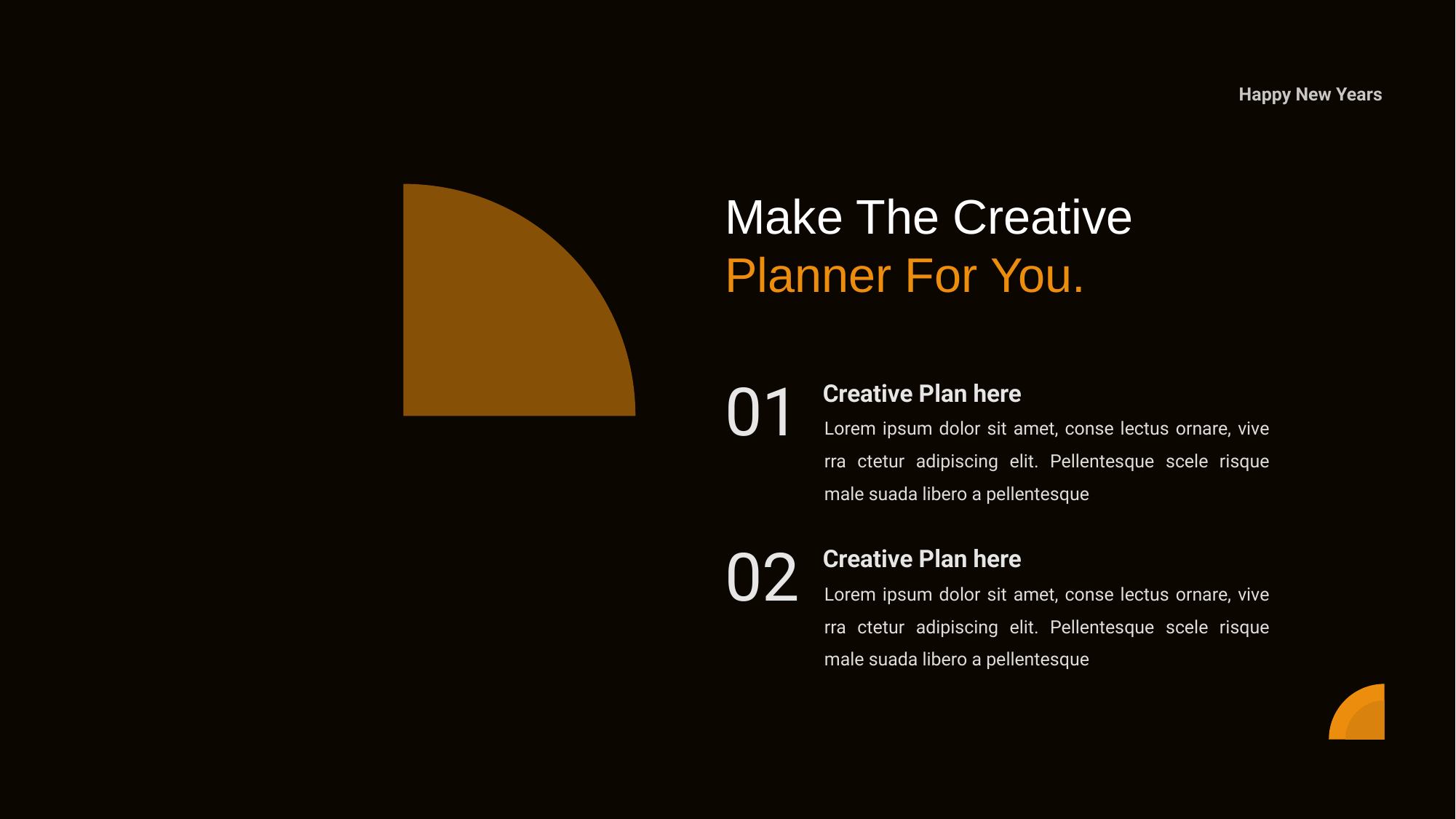

Happy New Years

Make The Creative Planner For You.

01
Creative Plan here
Lorem ipsum dolor sit amet, conse lectus ornare, vive rra ctetur adipiscing elit. Pellentesque scele risque male suada libero a pellentesque
02
Creative Plan here
Lorem ipsum dolor sit amet, conse lectus ornare, vive rra ctetur adipiscing elit. Pellentesque scele risque male suada libero a pellentesque